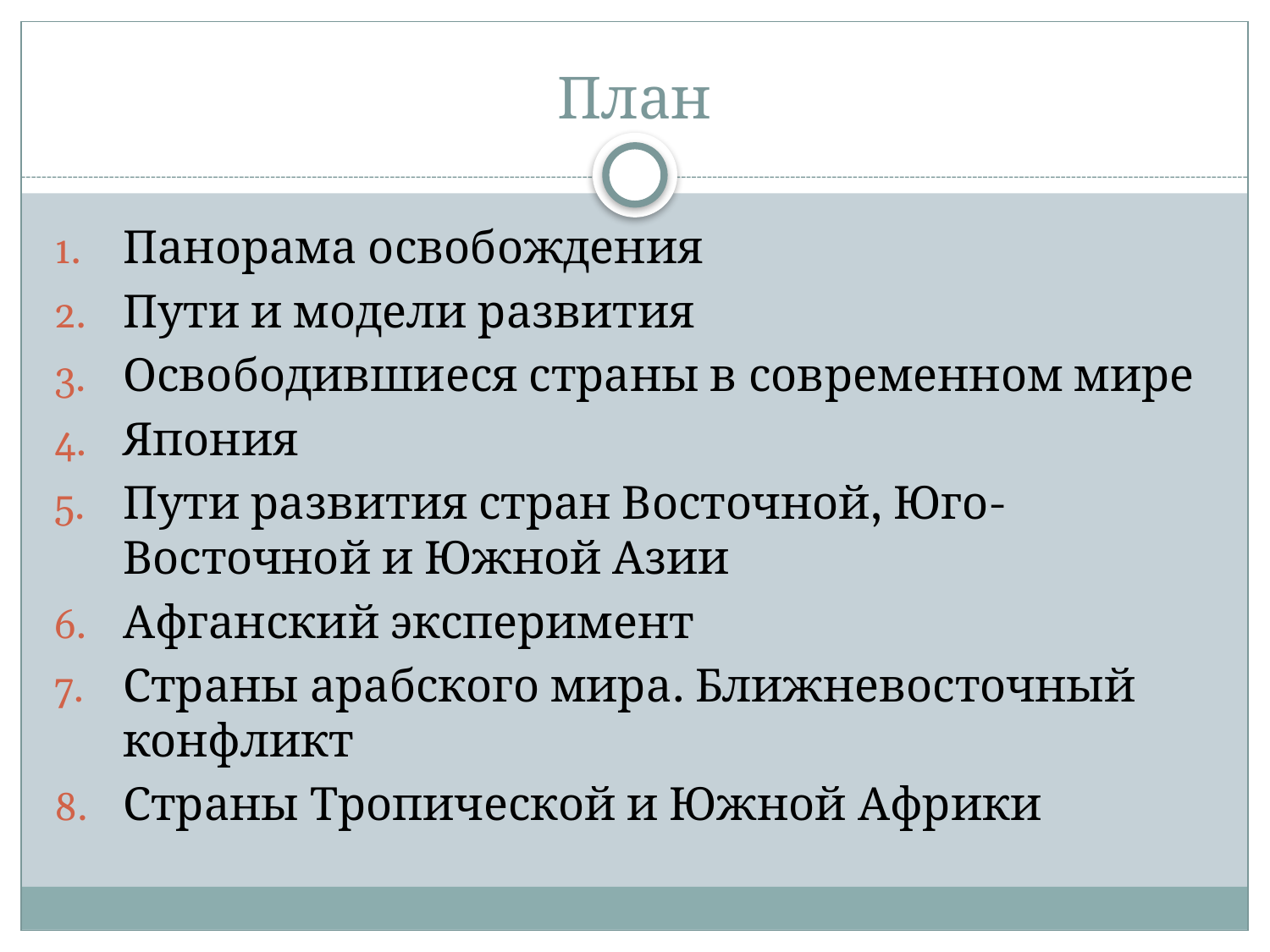

# План
Панорама освобождения
Пути и модели развития
Освободившиеся страны в современном мире
Япония
Пути развития стран Восточной, Юго-Восточной и Южной Азии
Афганский эксперимент
Страны арабского мира. Ближневосточный конфликт
Страны Тропической и Южной Африки